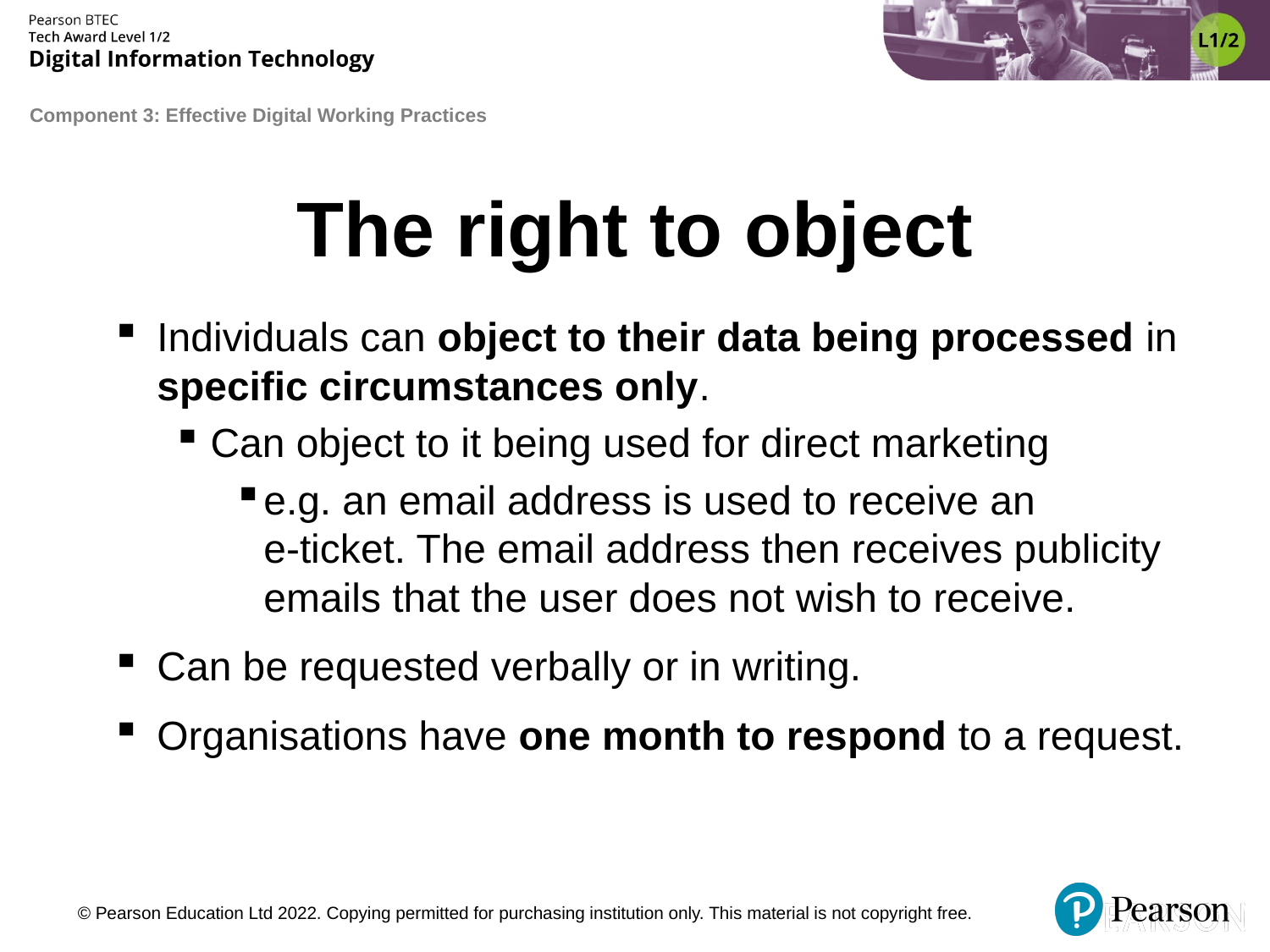

# The right to object
Individuals can object to their data being processed in specific circumstances only.
Can object to it being used for direct marketing
e.g. an email address is used to receive an
e-ticket. The email address then receives publicity emails that the user does not wish to receive.
Can be requested verbally or in writing.
Organisations have one month to respond to a request.
© Pearson Education Ltd 2022. Copying permitted for purchasing institution only. This material is not copyright free.